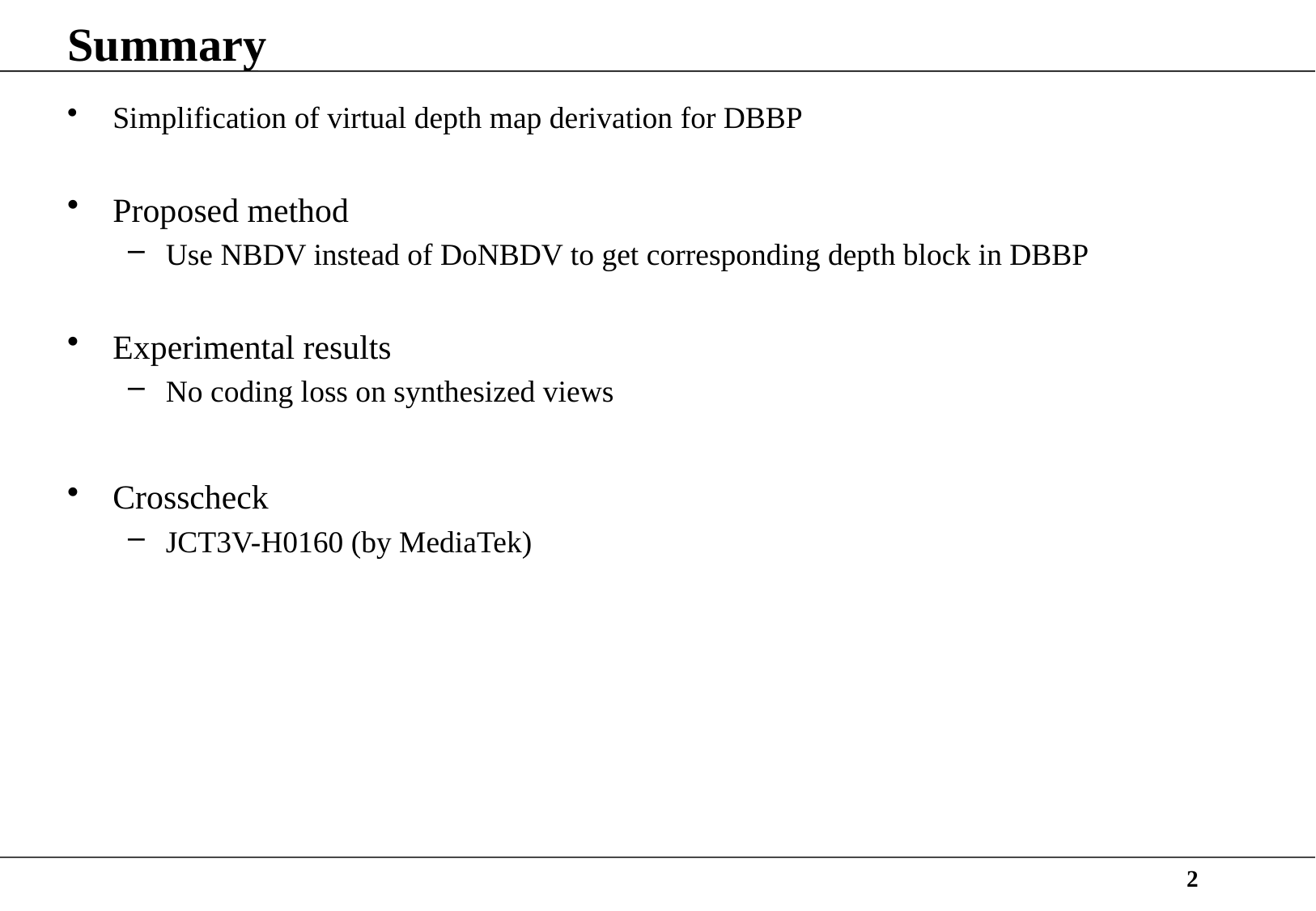

# Summary
Simplification of virtual depth map derivation for DBBP

Proposed method
Use NBDV instead of DoNBDV to get corresponding depth block in DBBP

Experimental results
No coding loss on synthesized views

Crosscheck
JCT3V-H0160 (by MediaTek)

2